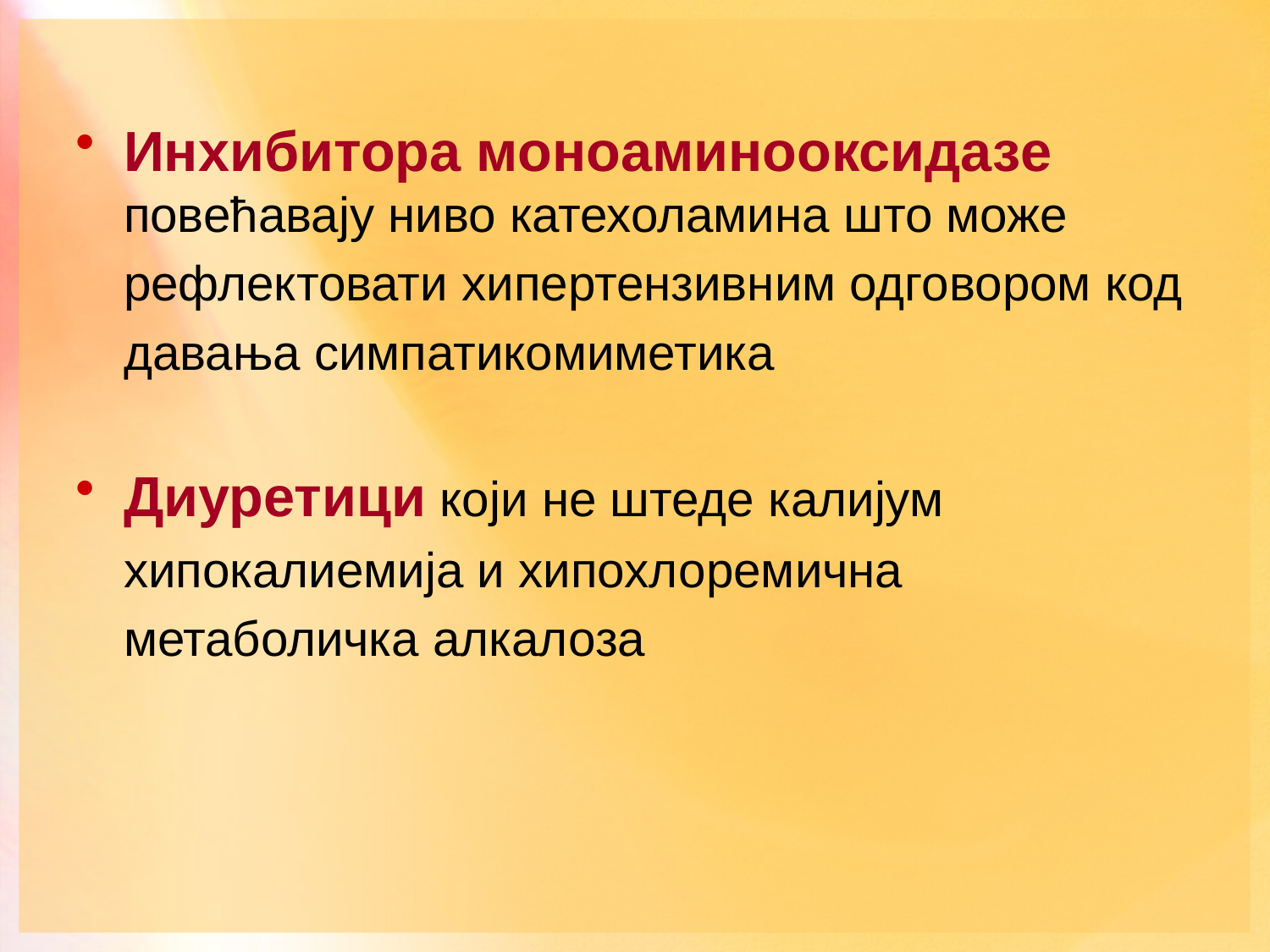

# Инхибитора моноаминооксидазе повећавају ниво катехоламина што може
	рефлектовати хипертензивним одговором код
	давања симпатикомиметика

Диуретици који не штеде калијум
	хипокалиемија и хипохлоремична
	метаболичка алкалоза